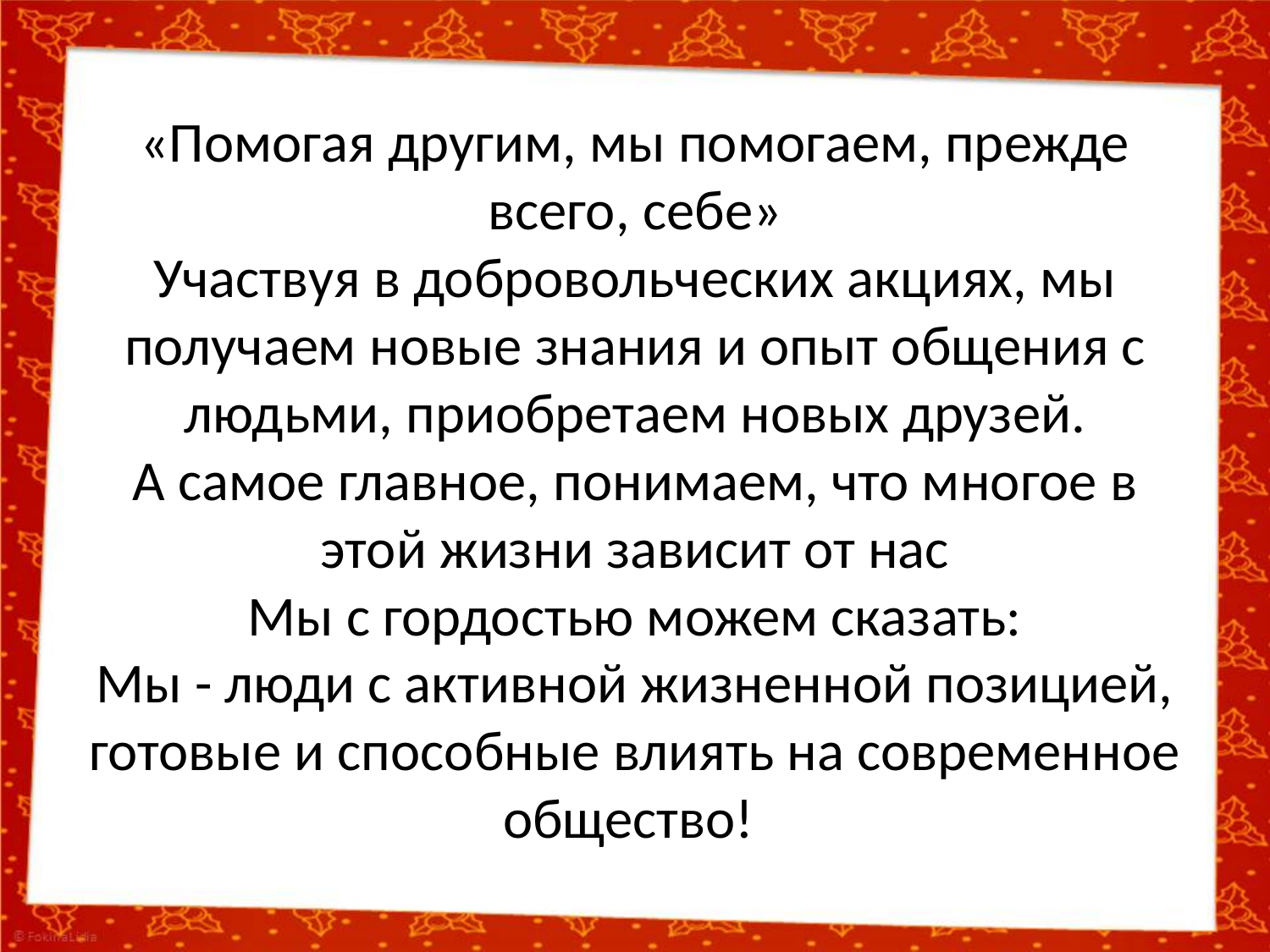

# «Помогая другим, мы помогаем, прежде всего, себе» Участвуя в добровольческих акциях, мы получаем новые знания и опыт общения с людьми, приобретаем новых друзей. А самое главное, понимаем, что многое в этой жизни зависит от нас Мы с гордостью можем сказать: Мы - люди с активной жизненной позицией, готовые и способные влиять на современное общество!